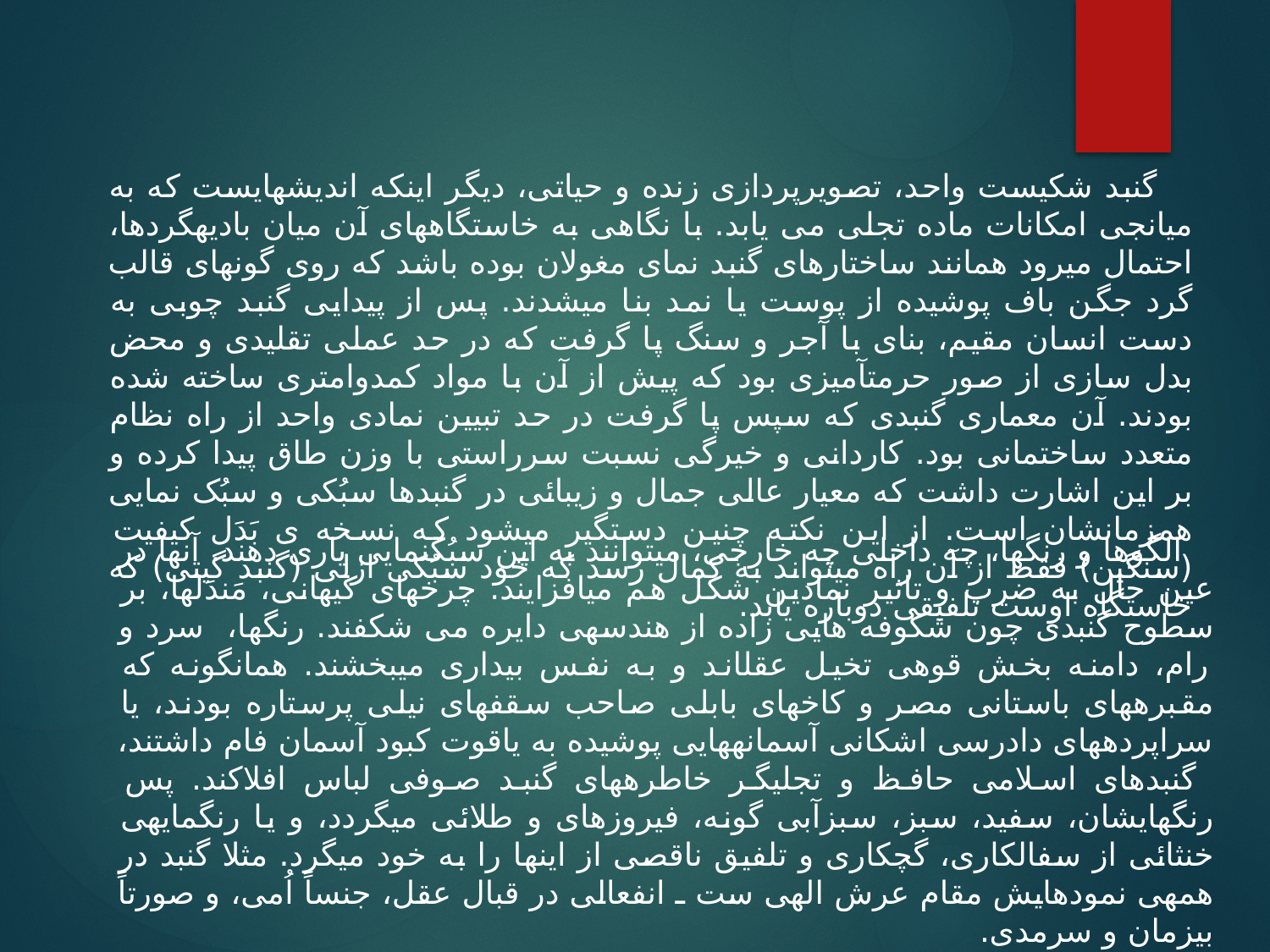

گنبد شکی‏ست واحد، تصویرپردازی زنده و حیاتی، دیگر اینکه اندیشه‏ایست که به میانجی امکانات ماده تجلی می یابد. با نگاهی به خاستگاه‏های آن میان بادیه‏گردها، احتمال می‏رود همانند ساختارهای گنبد نمای مغولان بوده باشد که روی گونه‏ای قالب گرد جگن باف پوشیده از پوست یا نمد بنا می‏شدند. پس از پیدایی گنبد چوبی به دست انسان مقیم، بنای با آجر و سنگ پا گرفت که در حد عملی تقلیدی و محض بدل سازی از صور حرمت‏آمیزی بود که پیش از آن با مواد کم‏دوام‏تری ساخته شده بودند. آن معماری گنبدی که سپس پا گرفت در حد تبیین نمادی واحد از راه نظام متعدد ساختمانی بود. کاردانی و خیرگی نسبت سرراستی با وزن طاق پیدا کرده و بر این اشارت داشت که معیار عالی جمال و زیبائی در گنبدها سبُکی و سبُک نمایی هم‏زمانشان است. از این نکته چنین دستگیر می‏شود که نسخه ی بَدَل کیفیت (سنگین) فقط از آن راه می‏تواند به کمال رسد که خود سبُکی ازلی (گنبد گیتی) که خاستگاه اوست تلفیقی دوباره یابد.
   الگوها و رنگها، چه داخلی چه خارجی، می‏توانند به این سبُک‏نمایی یاری دهند. آنها در عین حال به ضرب و تاثیر نمادین شکل هم می‏افزایند. چرخ‏های کیهانی، مَندَلها، بر سطوح گنبدی چون شکوفه هایی زاده از هندسه‏ی دایره می شکفند. رنگها،  سرد و رام، دامنه بخش قوه‏ی تخیل عقل‏اند و به نفس بیداری می‏بخشند. همان‏گونه که مقبره‏های باستانی مصر و کاخ‏های بابلی صاحب سقف‏های نیلی پرستاره بودند، یا سراپرده‏های دادرسی اشکانی آسمانه‏هایی پوشیده به یاقوت کبود آسمان فام داشتند،  گنبدهای اسلامی حافظ و تجلی‏گر خاطره‏های گنبد صوفی لباس افلاکند. پس رنگ‏هایشان، سفید، سبز، سبزآبی گونه، فیروزه‏ای و طلائی می‎گردد، و یا رنگ‏مایه‏ی خنثائی از سفال‏کاری، گچ‏کاری و تلفیق ناقصی از اینها را به خود می‏گرد. مثلا گنبد در همه‏ی نمودهایش مقام عرش الهی ست ـ انفعالی در قبال عقل، جنساً اُمی، و صورتاً بی‏زمان و سرمدی.